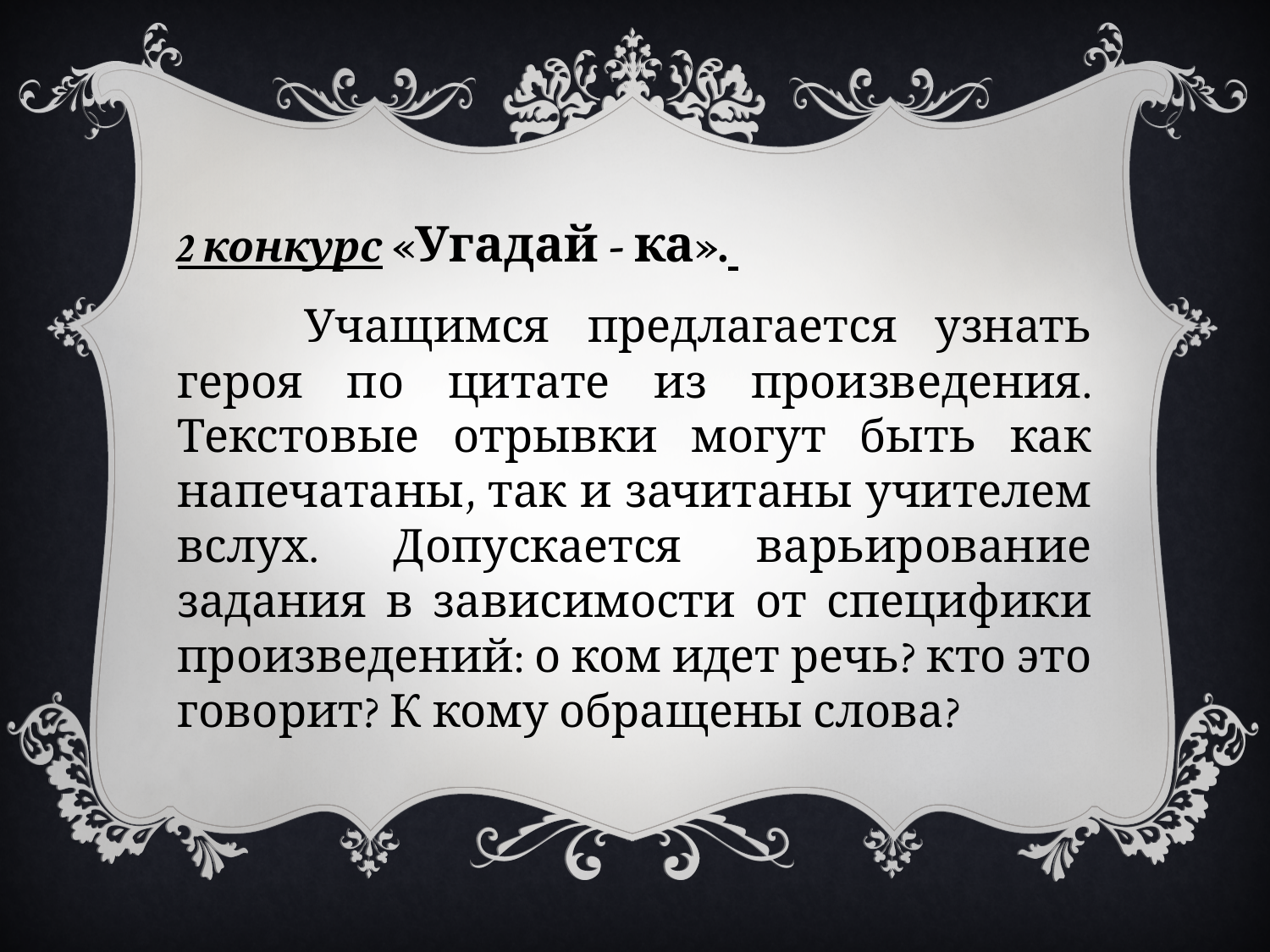

2 конкурс «Угадай - ка».

	Учащимся предлагается узнать героя по цитате из произведения. Текстовые отрывки могут быть как напечатаны, так и зачитаны учителем вслух. Допускается варьирование задания в зависимости от специфики произведений: о ком идет речь? кто это говорит? К кому обращены слова?